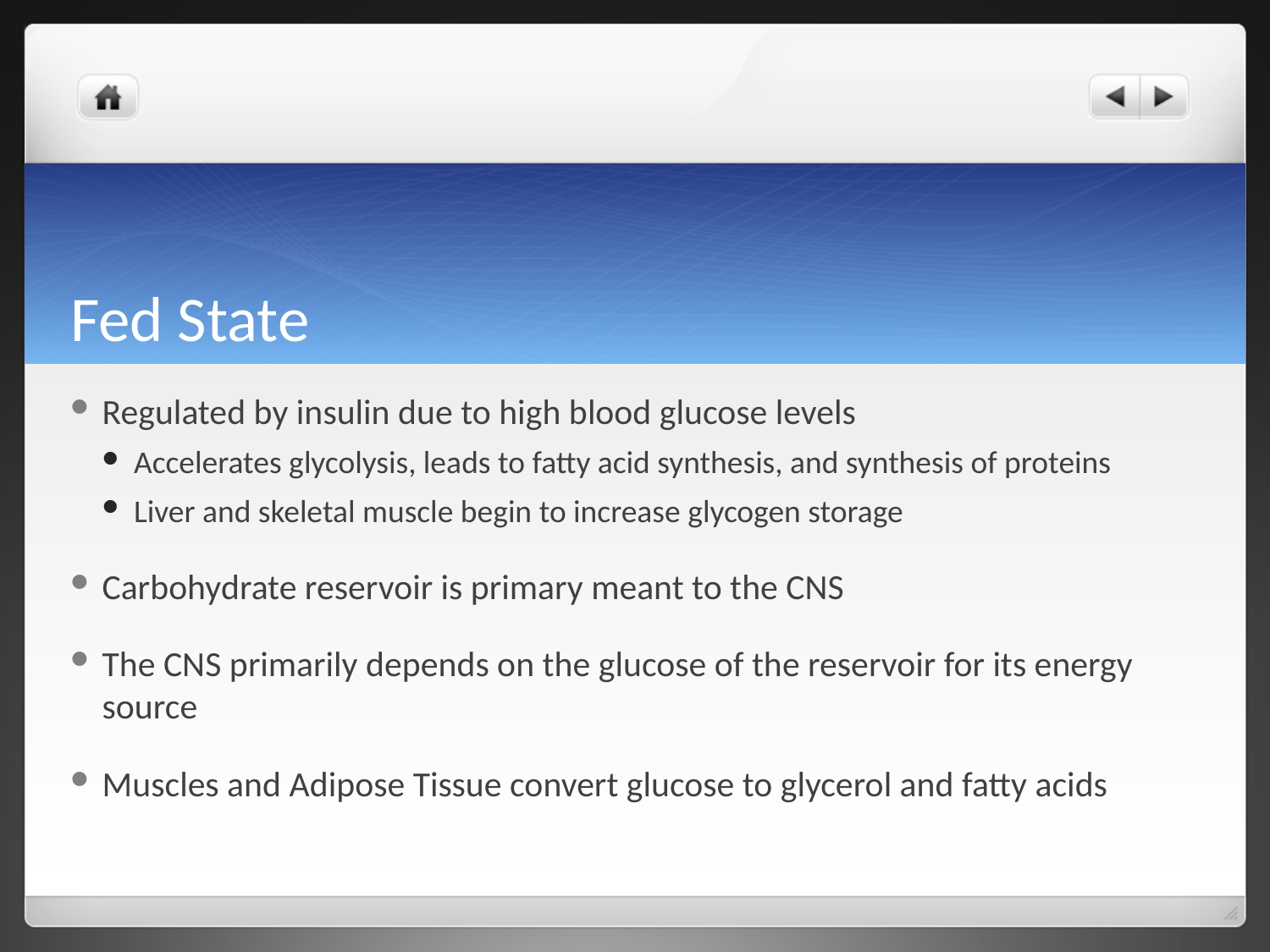

# Fed State
Regulated by insulin due to high blood glucose levels
Accelerates glycolysis, leads to fatty acid synthesis, and synthesis of proteins
Liver and skeletal muscle begin to increase glycogen storage
Carbohydrate reservoir is primary meant to the CNS
The CNS primarily depends on the glucose of the reservoir for its energy source
Muscles and Adipose Tissue convert glucose to glycerol and fatty acids